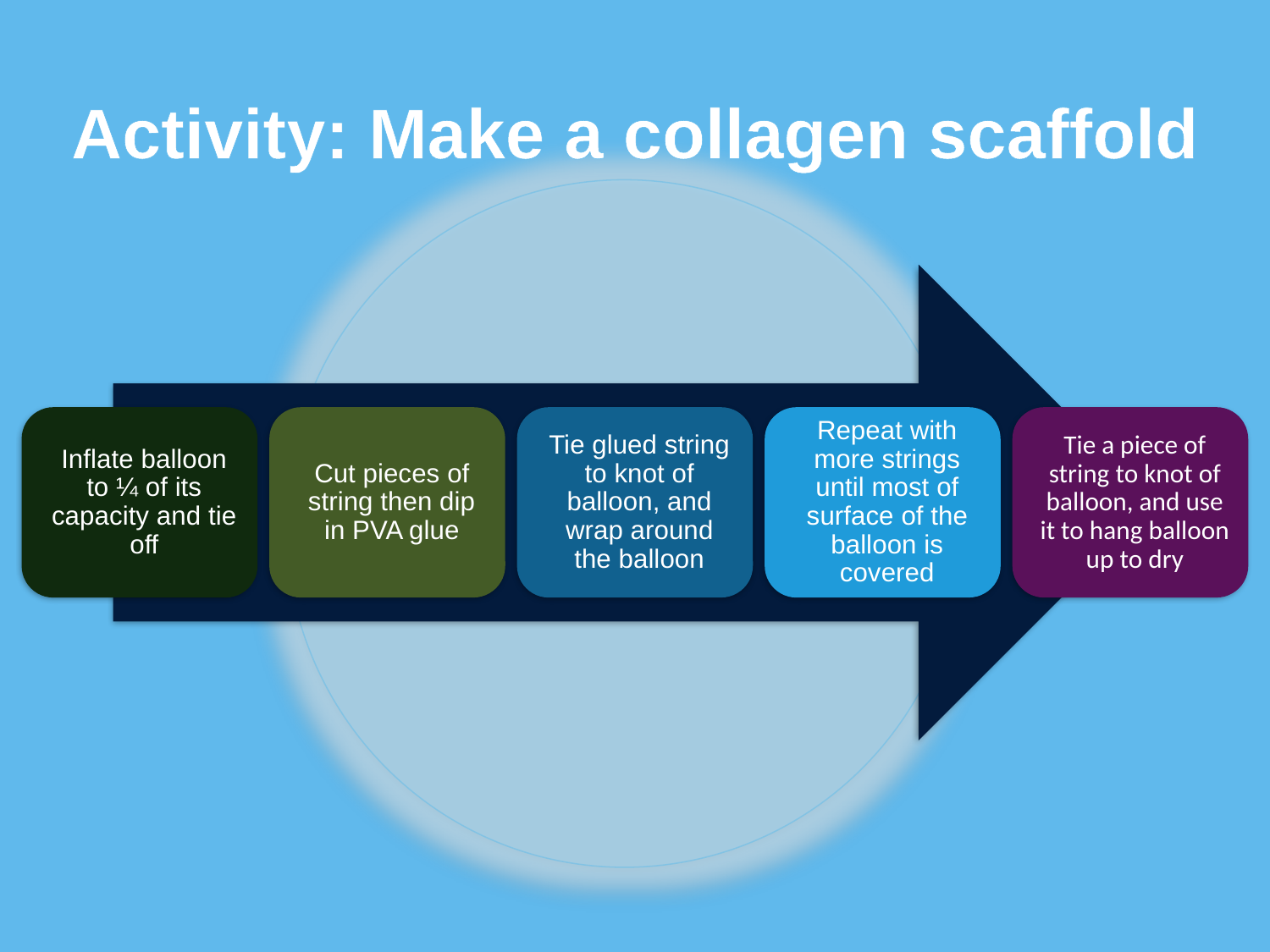

Activity: Make a collagen scaffold

Inflate balloon to ¼ of its capacity and tie off
Cut pieces of string then dip in PVA glue
Tie glued string to knot of balloon, and wrap around the balloon
Repeat with more strings until most of surface of the balloon is covered
Tie a piece of string to knot of balloon, and use it to hang balloon up to dry